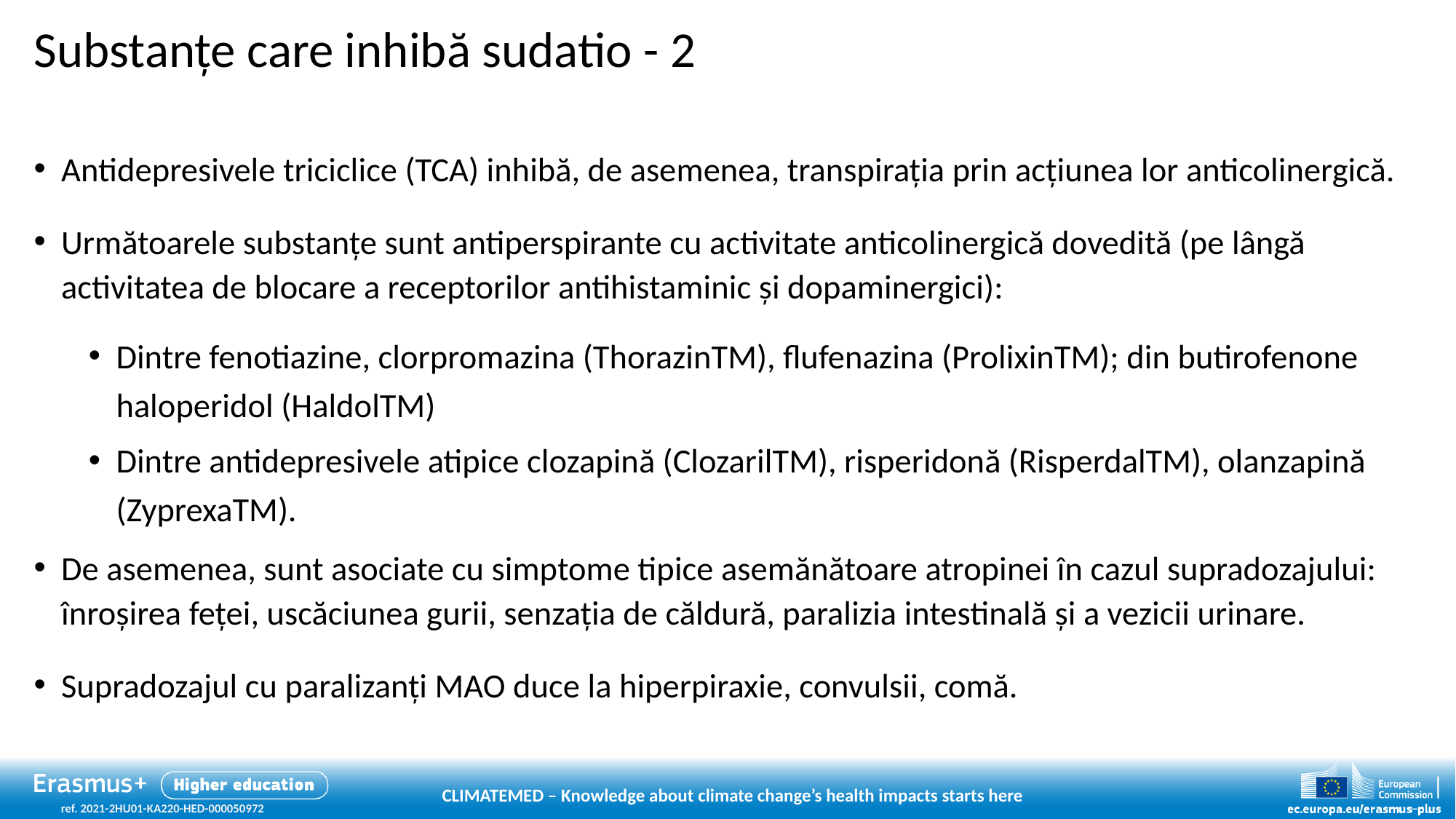

# Substanțe care inhibă sudatio - 2
Antidepresivele triciclice (TCA) inhibă, de asemenea, transpirația prin acțiunea lor anticolinergică.
Următoarele substanțe sunt antiperspirante cu activitate anticolinergică dovedită (pe lângă activitatea de blocare a receptorilor antihistaminic și dopaminergici):
Dintre fenotiazine, clorpromazina (ThorazinTM), flufenazina (ProlixinTM); din butirofenone haloperidol (HaldolTM)
Dintre antidepresivele atipice clozapină (ClozarilTM), risperidonă (RisperdalTM), olanzapină (ZyprexaTM).
De asemenea, sunt asociate cu simptome tipice asemănătoare atropinei în cazul supradozajului: înroșirea feței, uscăciunea gurii, senzația de căldură, paralizia intestinală și a vezicii urinare.
Supradozajul cu paralizanți MAO duce la hiperpiraxie, convulsii, comă.